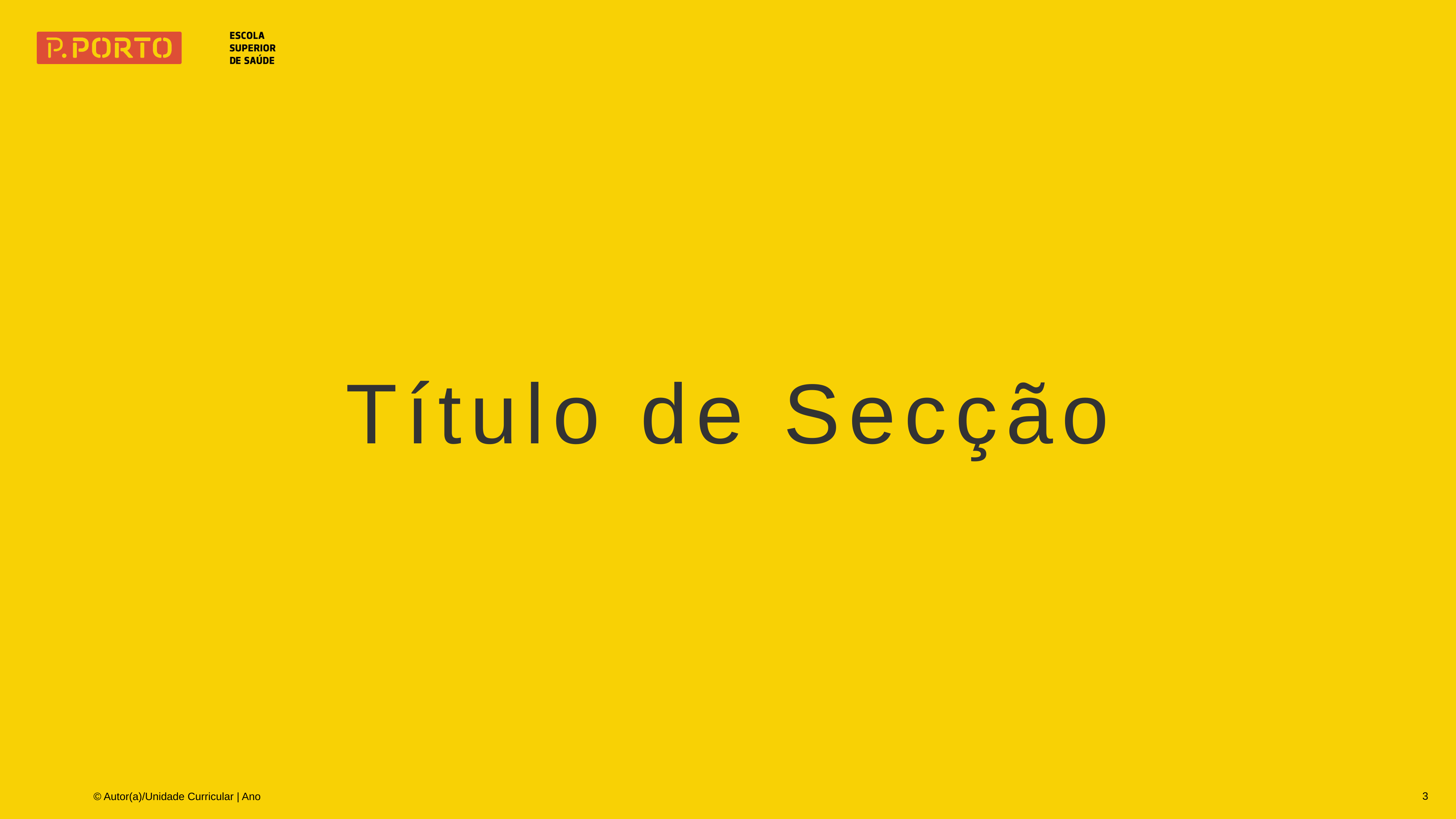

# Título de Secção
© Autor(a)/Unidade Curricular | Ano
3